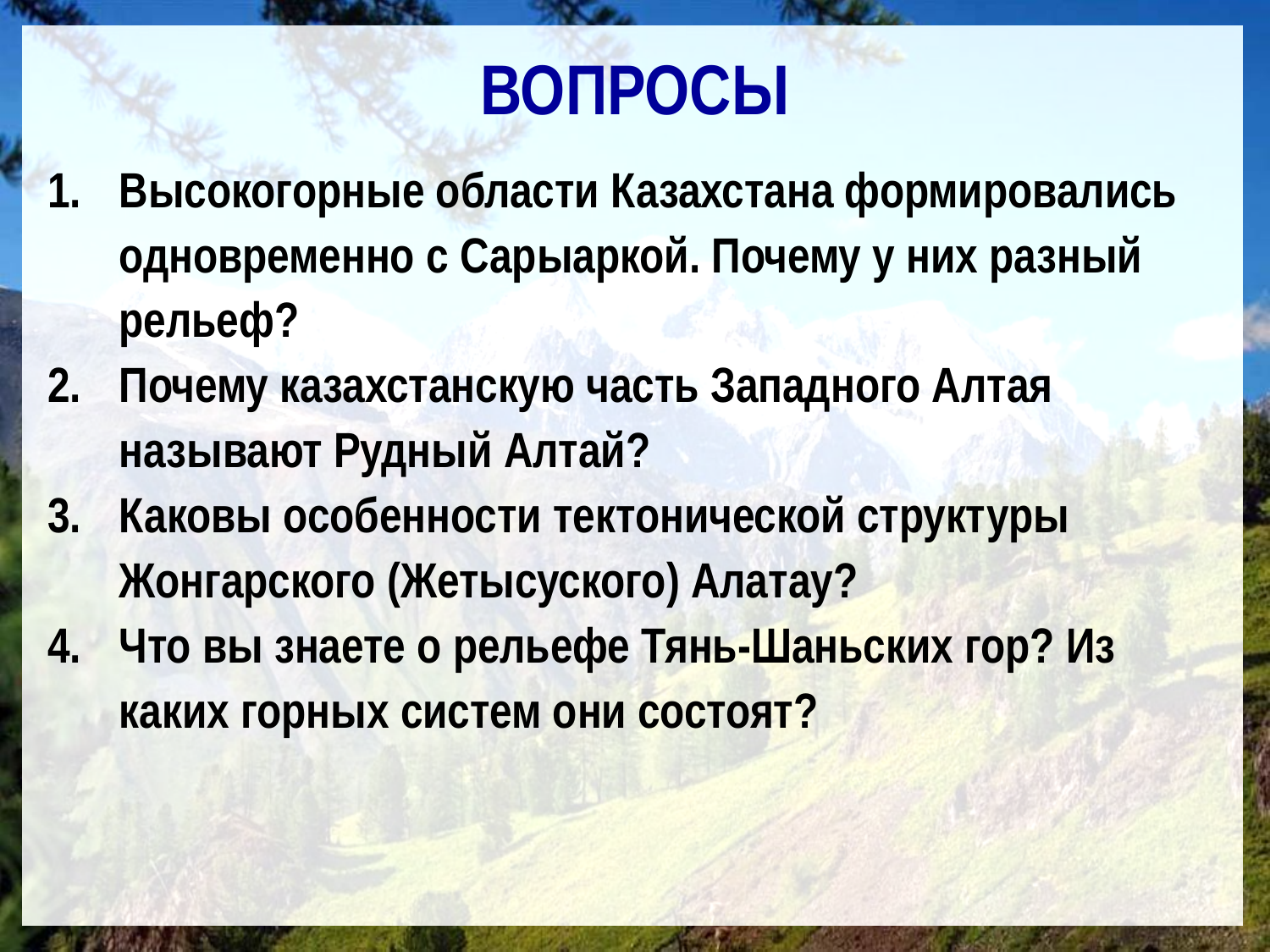

# ВОПРОСЫ
Высокогорные области Казахстана формировались одновременно с Сарыаркой. Почему у них разный рельеф?
Почему казахстанскую часть Западного Алтая называют Рудный Алтай?
Каковы особенности тектонической структуры Жонгарского (Жетысуского) Алатау?
Что вы знаете о рельефе Тянь-Шаньских гор? Из каких горных систем они состоят?